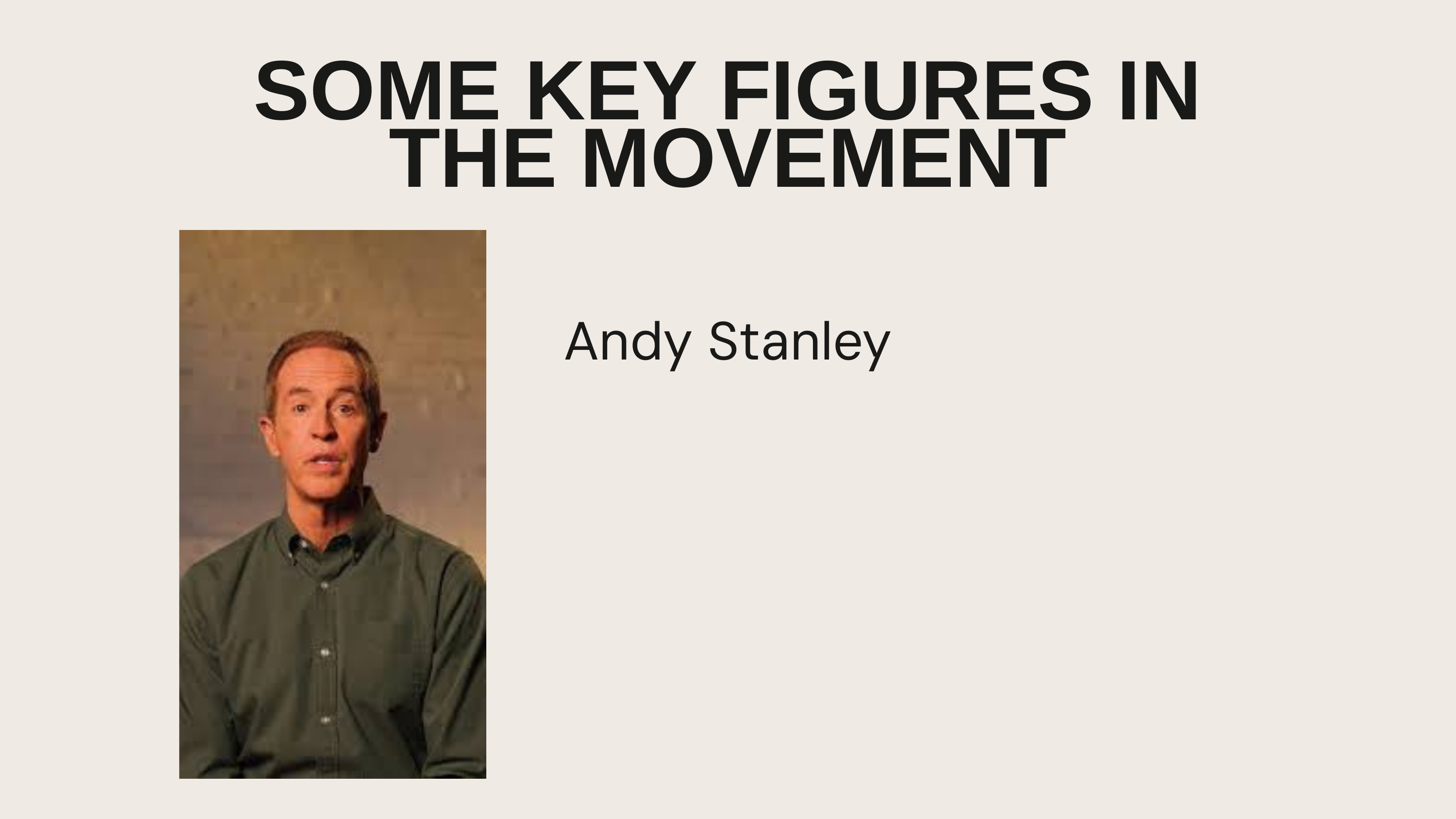

SOME KEY FIGURES IN THE MOVEMENT

Andy Stanley